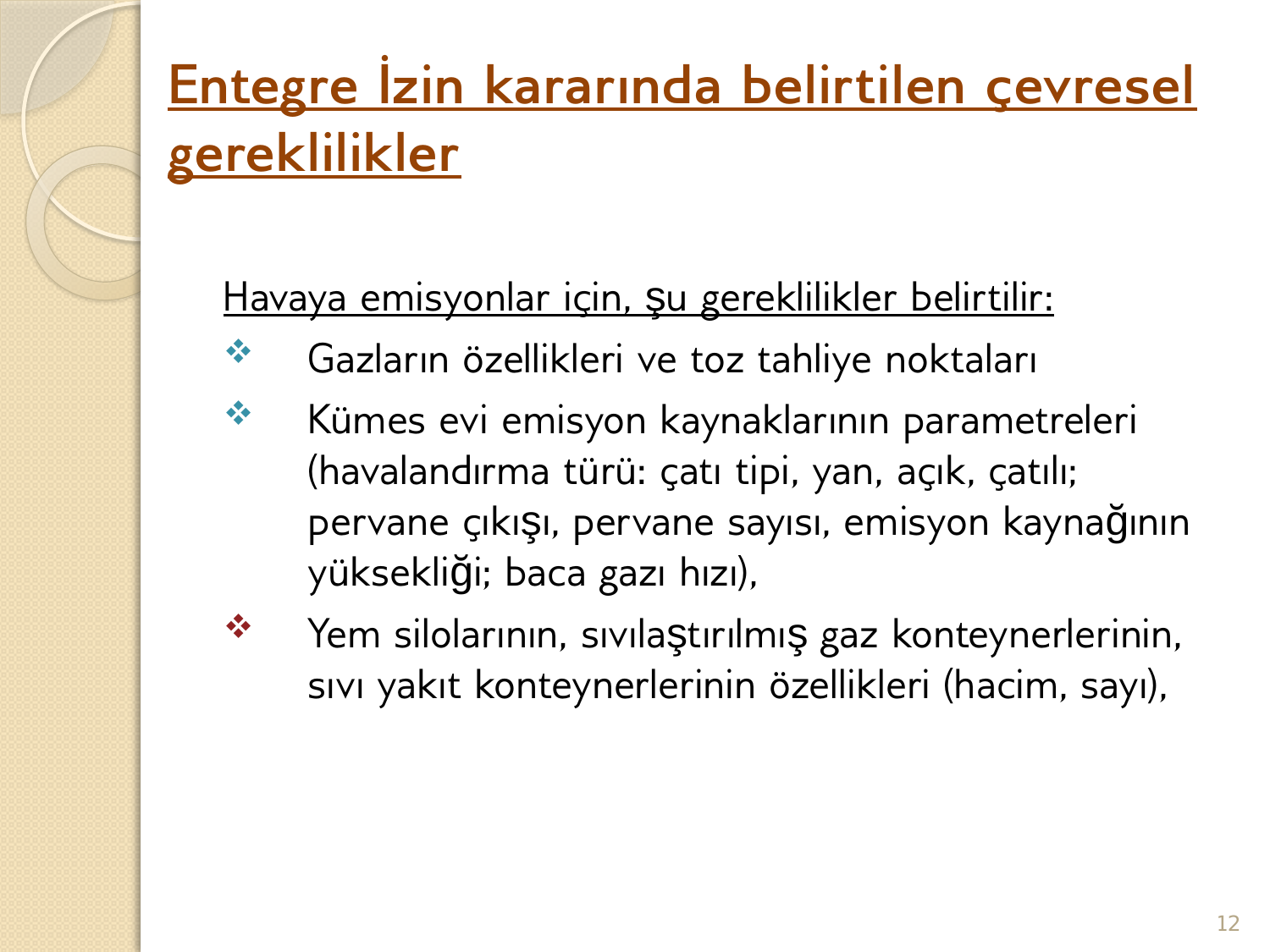

# Entegre İzin kararında belirtilen çevresel gereklilikler

Havaya emisyonlar için, şu gereklilikler belirtilir:
Gazların özellikleri ve toz tahliye noktaları
Kümes evi emisyon kaynaklarının parametreleri (havalandırma türü: çatı tipi, yan, açık, çatılı; pervane çıkışı, pervane sayısı, emisyon kaynağının yüksekliği; baca gazı hızı),
Yem silolarının, sıvılaştırılmış gaz konteynerlerinin, sıvı yakıt konteynerlerinin özellikleri (hacim, sayı),

12